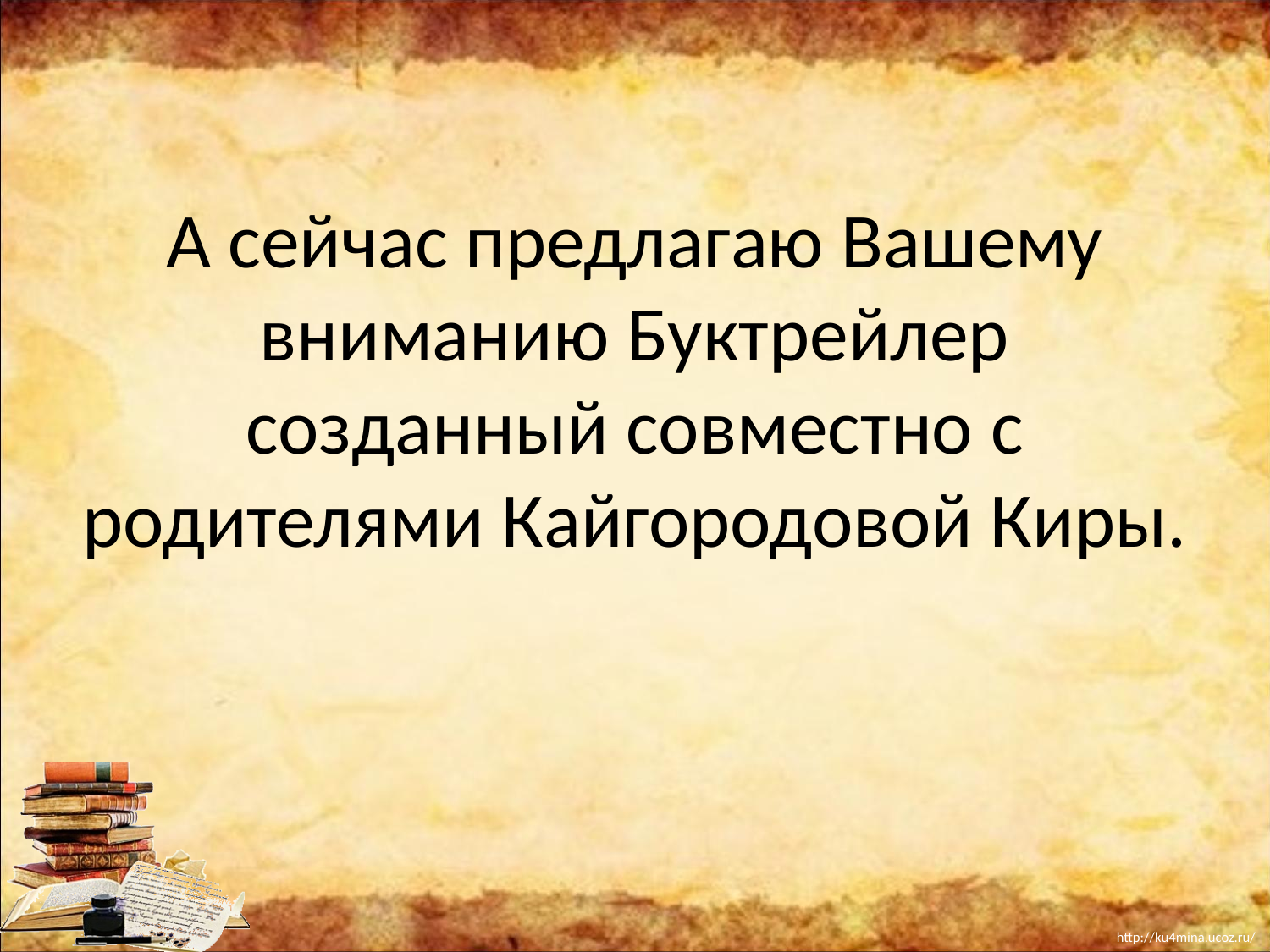

# А сейчас предлагаю Вашему вниманию Буктрейлер созданный совместно с родителями Кайгородовой Киры.